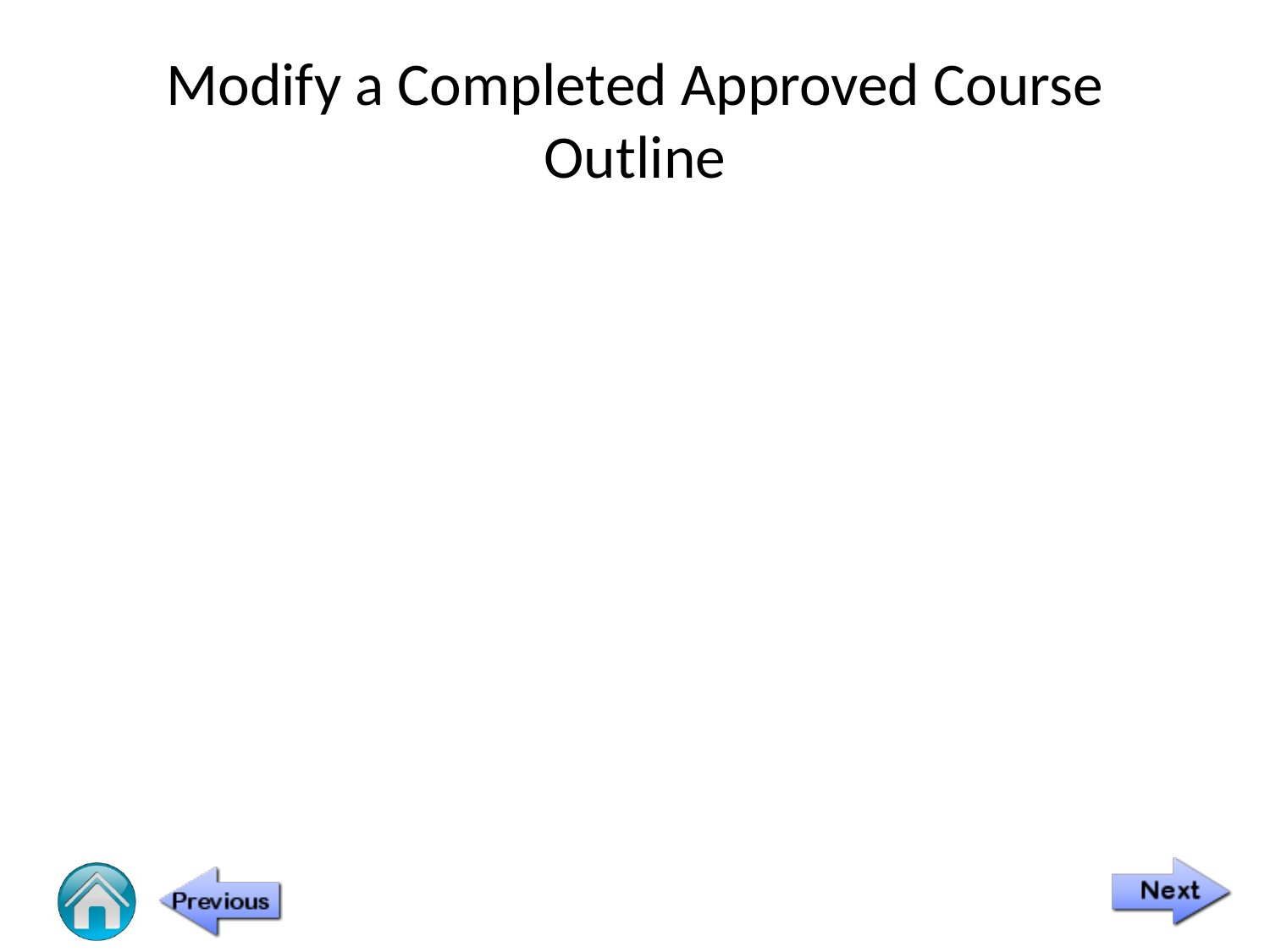

# Modify a Completed Approved Course Outline